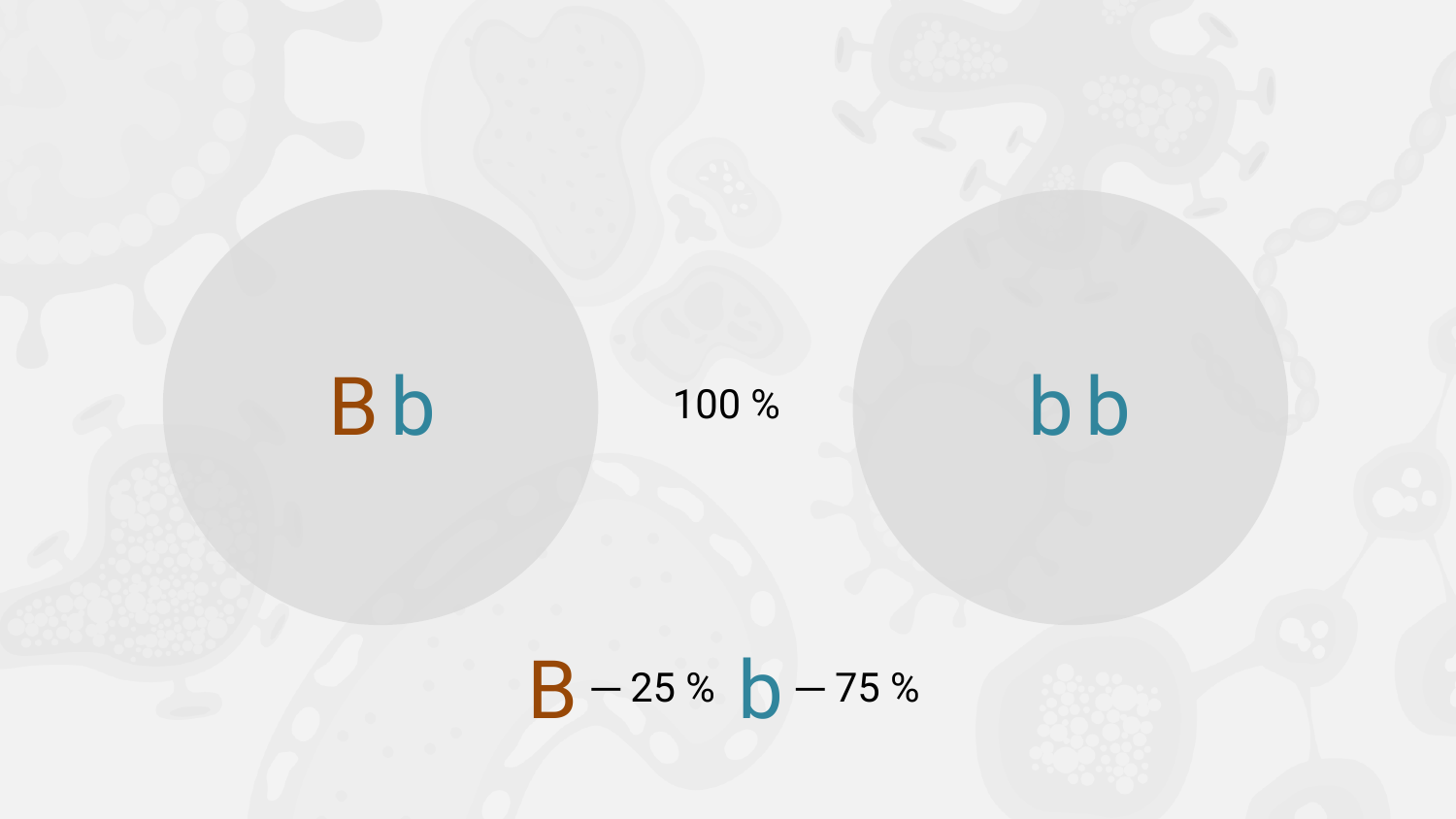

B
b
b
b
100 %
b
B
─ 75 %
─ 25 %